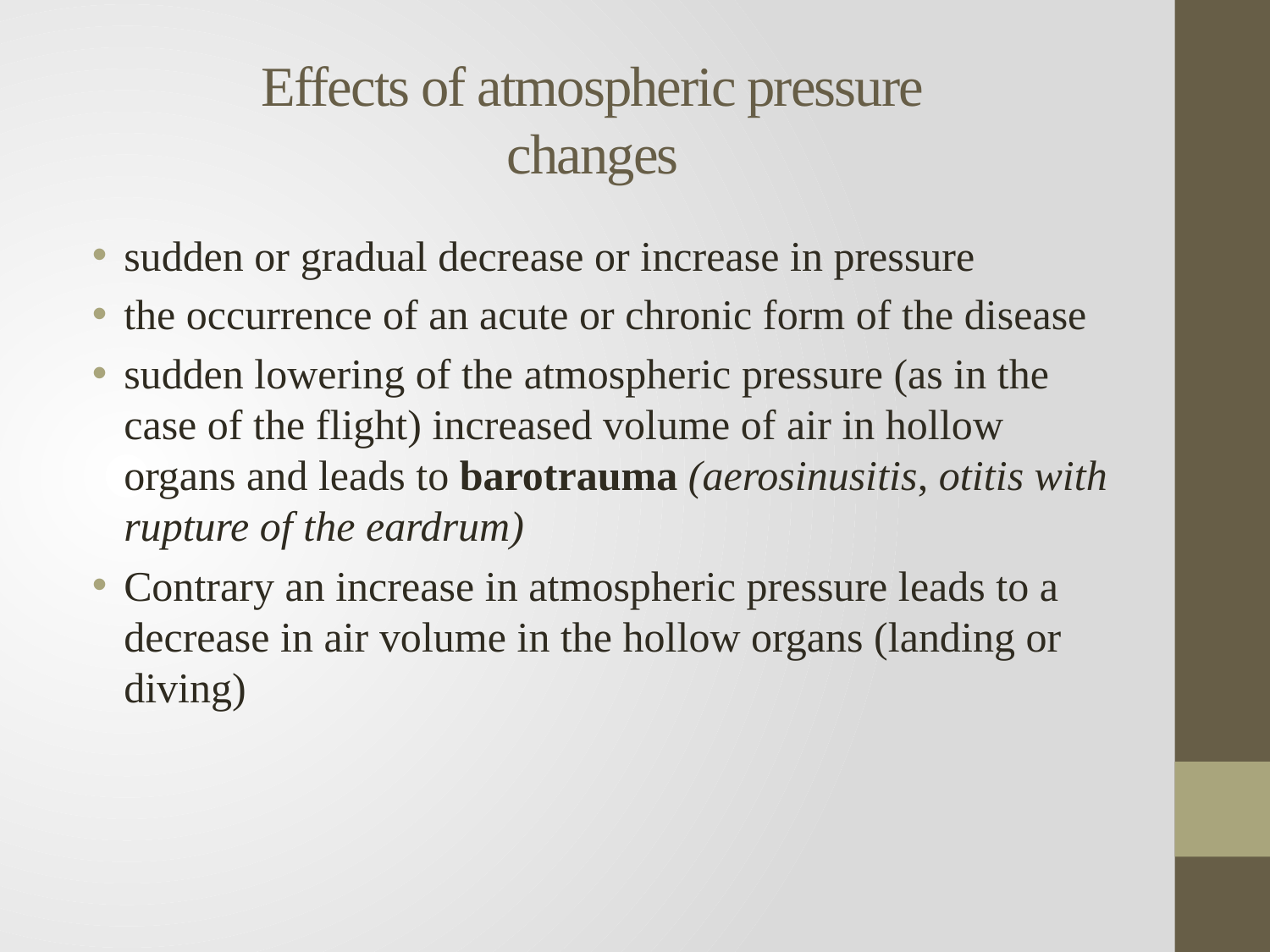

# Effects of atmospheric pressure changes
sudden or gradual decrease or increase in pressure
the occurrence of an acute or chronic form of the disease
sudden lowering of the atmospheric pressure (as in the case of the flight) increased volume of air in hollow organs and leads to barotrauma (aerosinusitis, otitis with rupture of the eardrum)
Contrary an increase in atmospheric pressure leads to a decrease in air volume in the hollow organs (landing or diving)